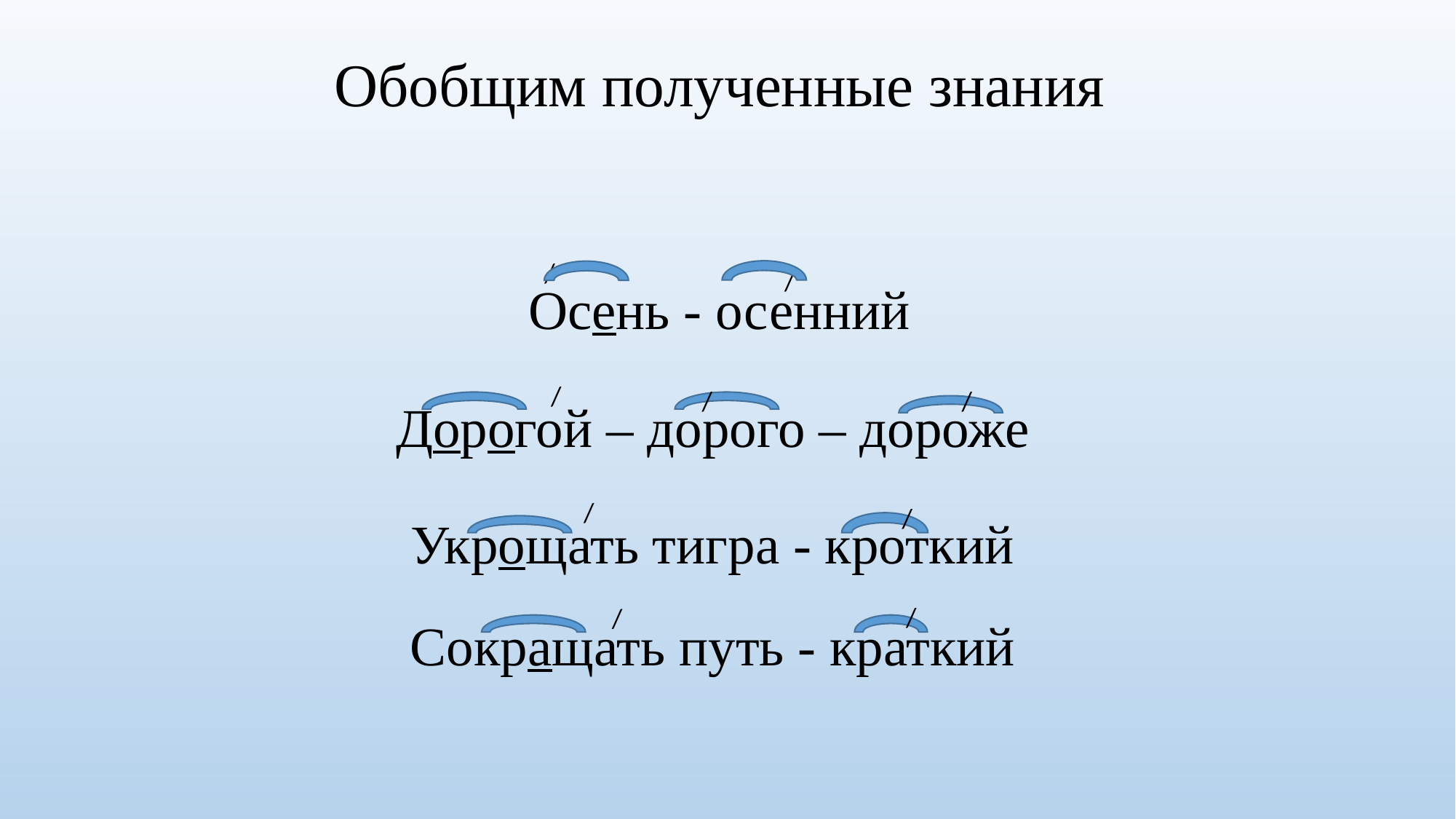

Обобщим полученные знания
/
/

Осень - осенний
/
/
/
Дорогой – дорого – дороже

/
/
Укрощать тигра - кроткий

/
/
Сокращать путь - краткий